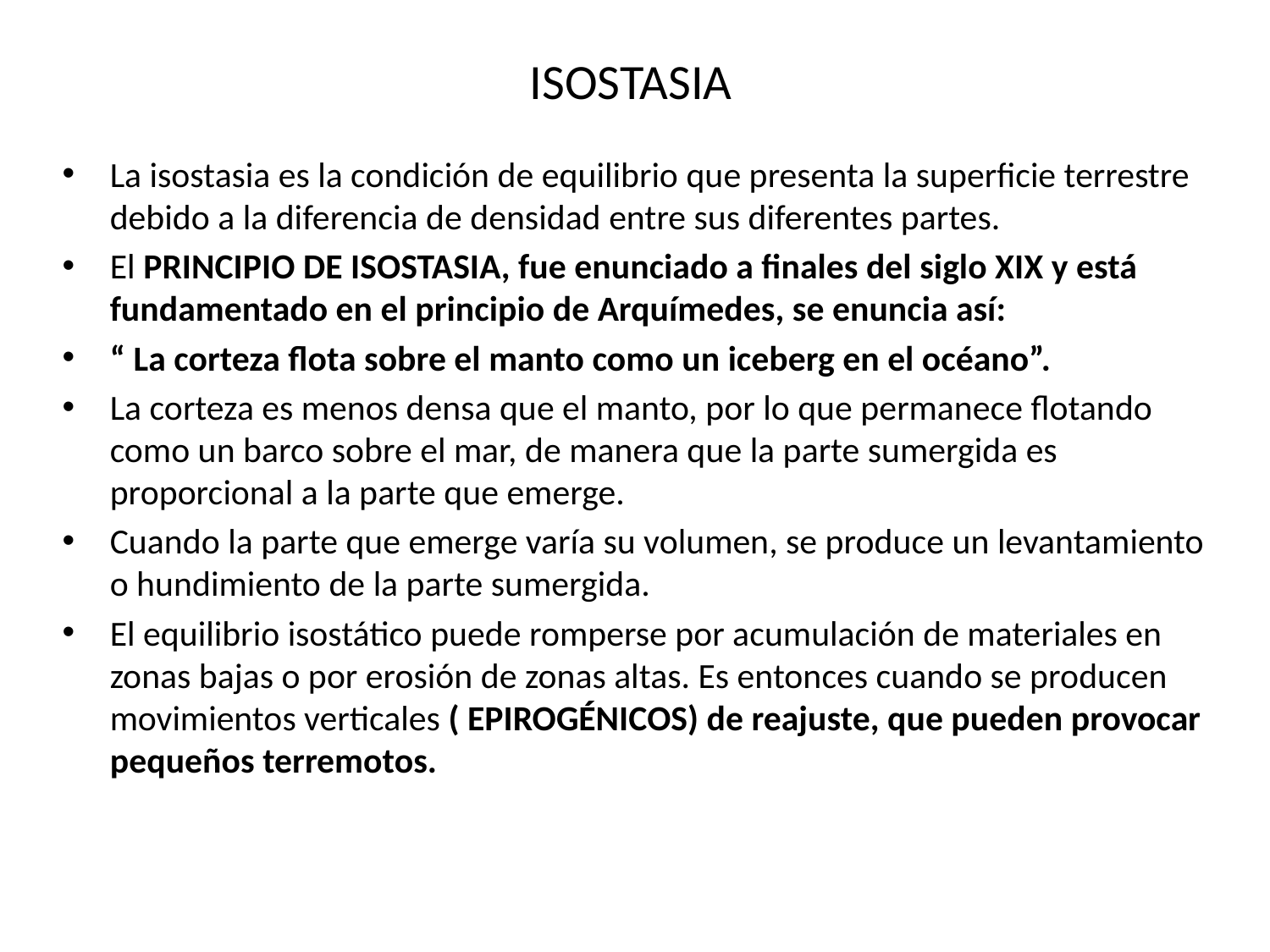

# ISOSTASIA

La isostasia es la condición de equilibrio que presenta la superficie terrestre debido a la diferencia de densidad entre sus diferentes partes.
El PRINCIPIO DE ISOSTASIA, fue enunciado a finales del siglo XIX y está fundamentado en el principio de Arquímedes, se enuncia así:
“ La corteza flota sobre el manto como un iceberg en el océano”.
La corteza es menos densa que el manto, por lo que permanece flotando como un barco sobre el mar, de manera que la parte sumergida es proporcional a la parte que emerge.
Cuando la parte que emerge varía su volumen, se produce un levantamiento o hundimiento de la parte sumergida.
El equilibrio isostático puede romperse por acumulación de materiales en zonas bajas o por erosión de zonas altas. Es entonces cuando se producen movimientos verticales ( EPIROGÉNICOS) de reajuste, que pueden provocar pequeños terremotos.